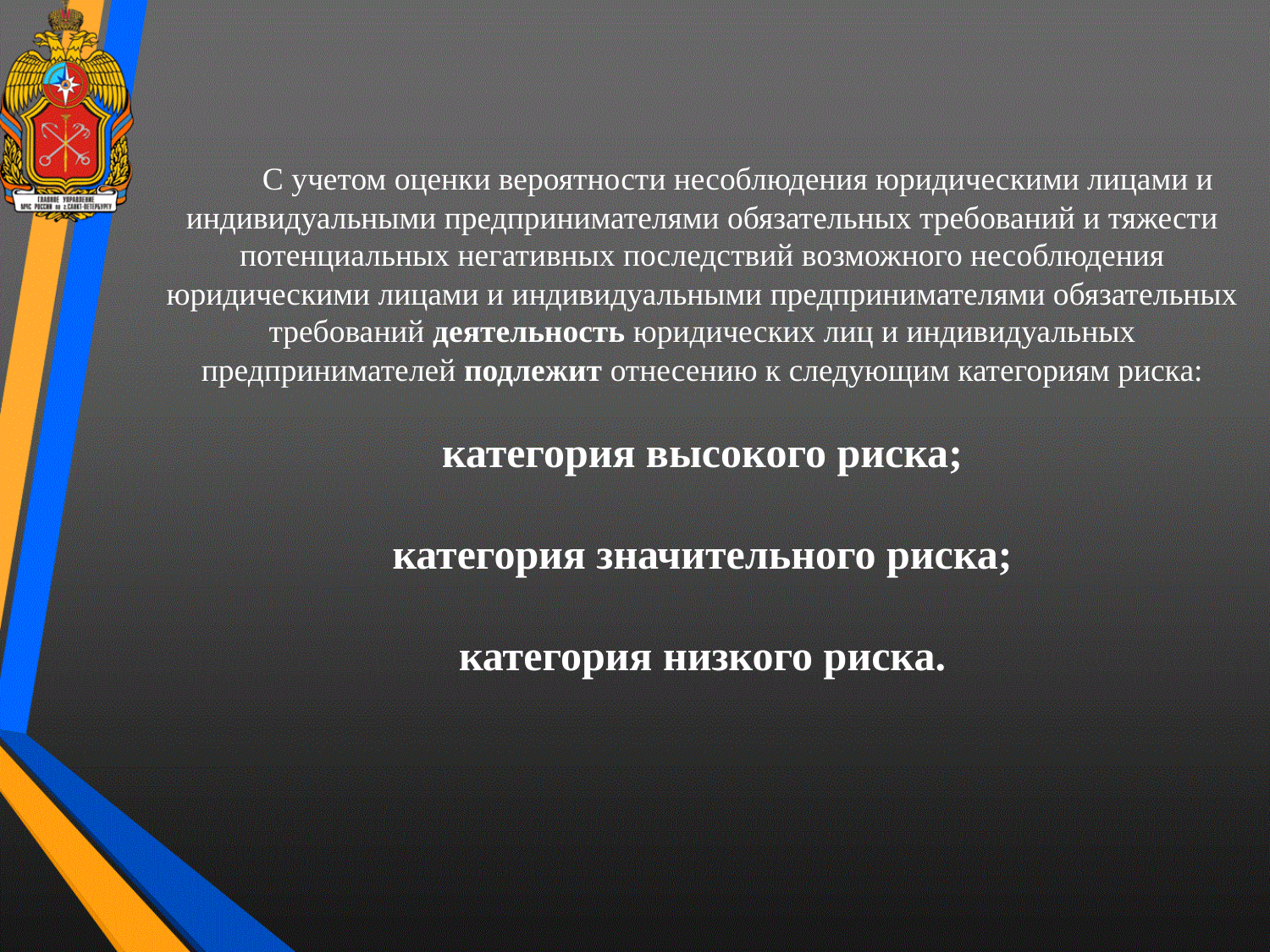

# С учетом оценки вероятности несоблюдения юридическими лицами и индивидуальными предпринимателями обязательных требований и тяжести потенциальных негативных последствий возможного несоблюдения юридическими лицами и индивидуальными предпринимателями обязательных требований деятельность юридических лиц и индивидуальных предпринимателей подлежит отнесению к следующим категориям риска: категория высокого риска; категория значительного риска; категория низкого риска.